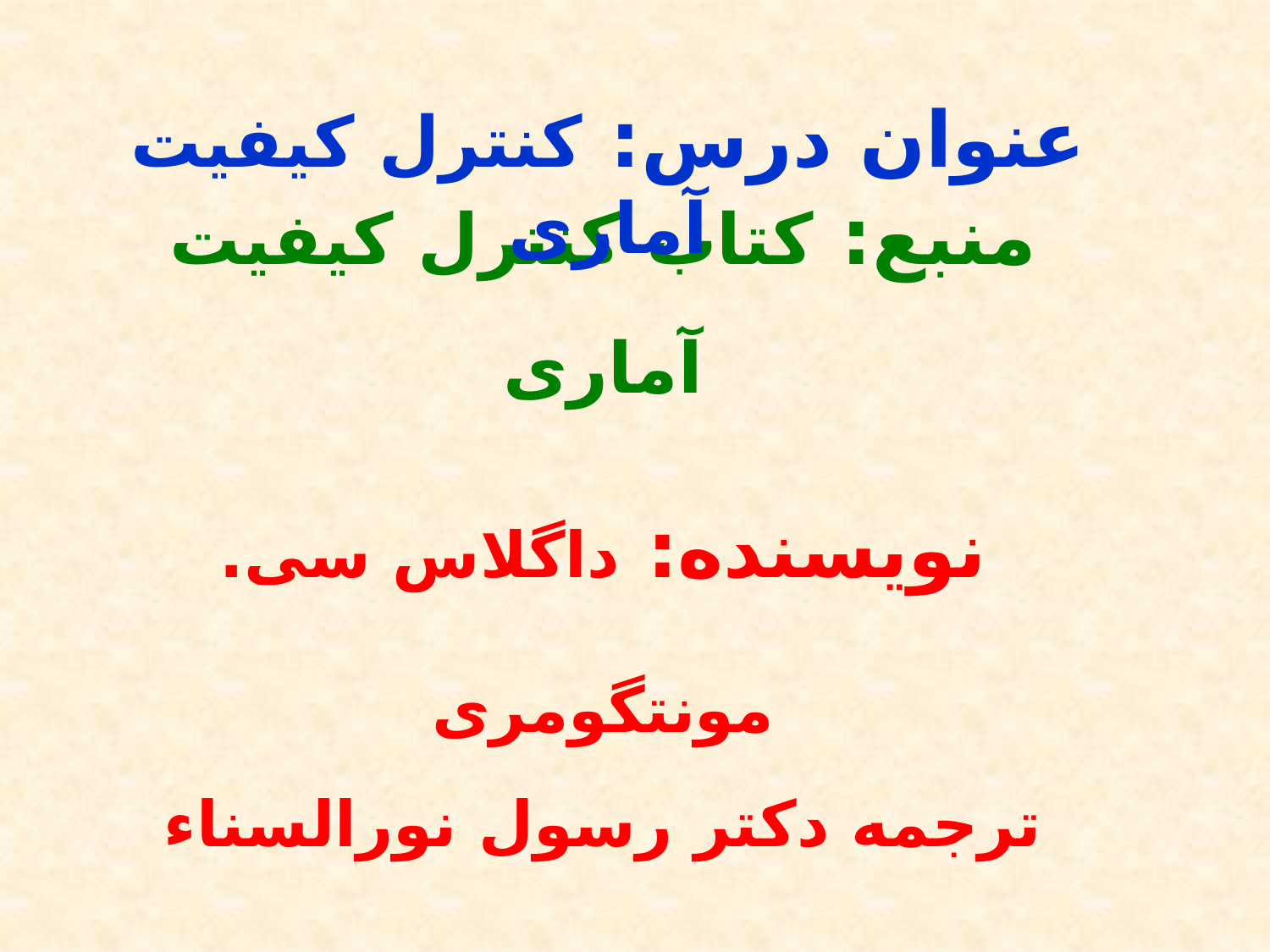

عنوان درس: کنترل کیفیت آماری
منبع: کتاب کنترل کیفیت آماری
نویسنده: داگلاس سی. مونتگومری
ترجمه دکتر رسول نورالسناء